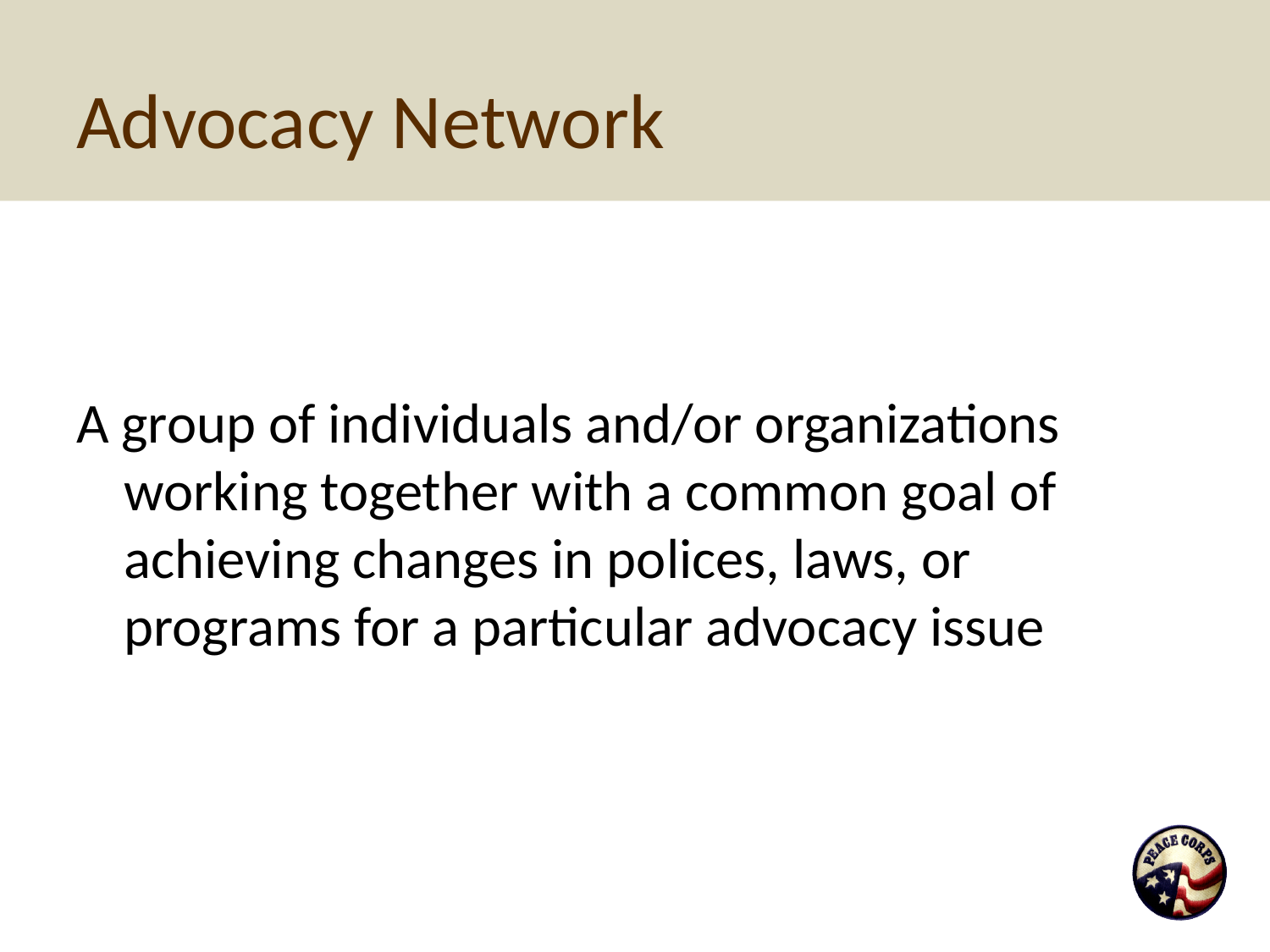

# Advocacy Network

A group of individuals and/or organizations working together with a common goal of achieving changes in polices, laws, or programs for a particular advocacy issue